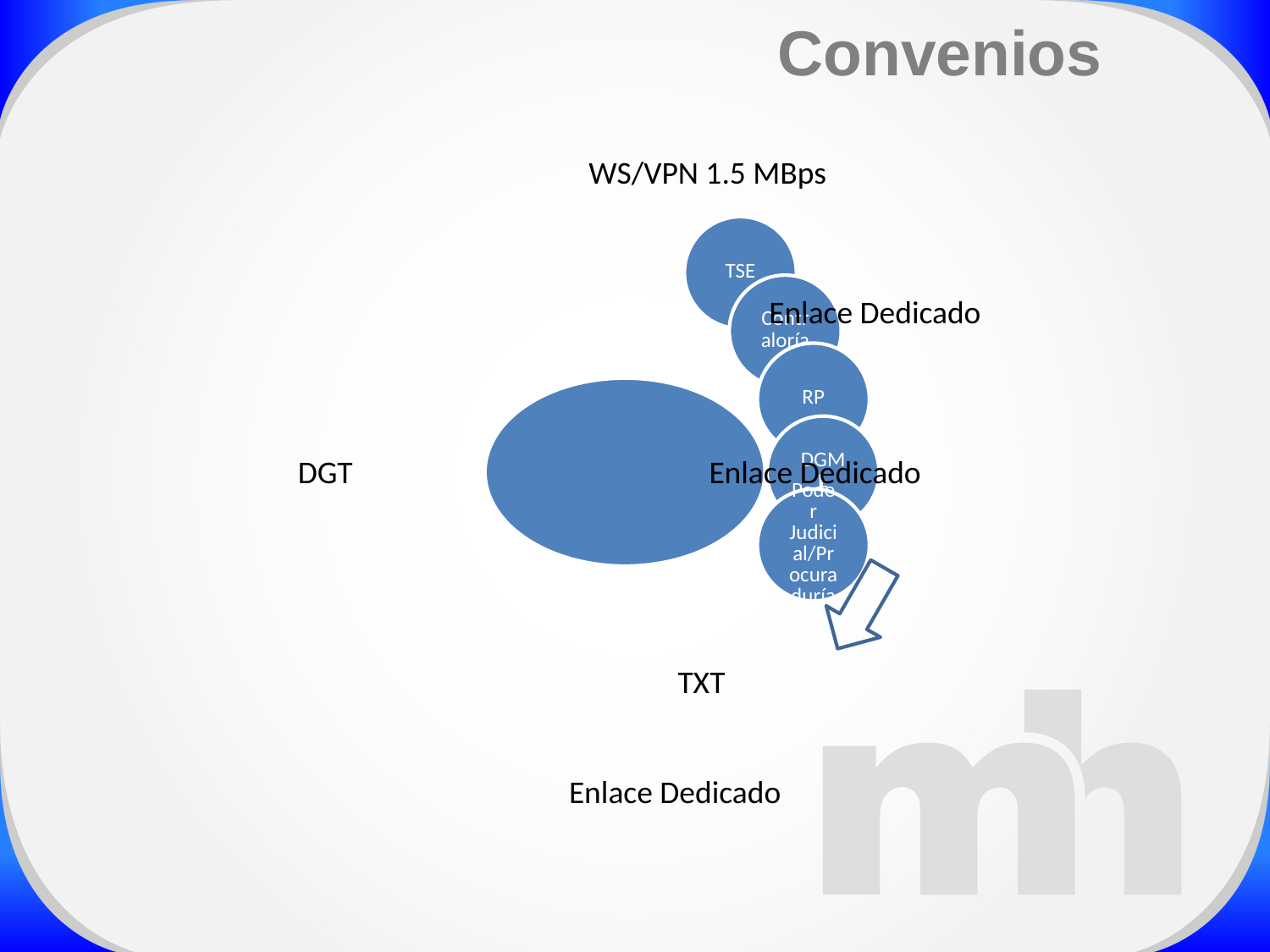

Convenios
TSE
Contraloría
RP
DGME
WS/VPN 1.5 MBps
Enlace Dedicado
DGT
Enlace Dedicado
TXT
Enlace Dedicado